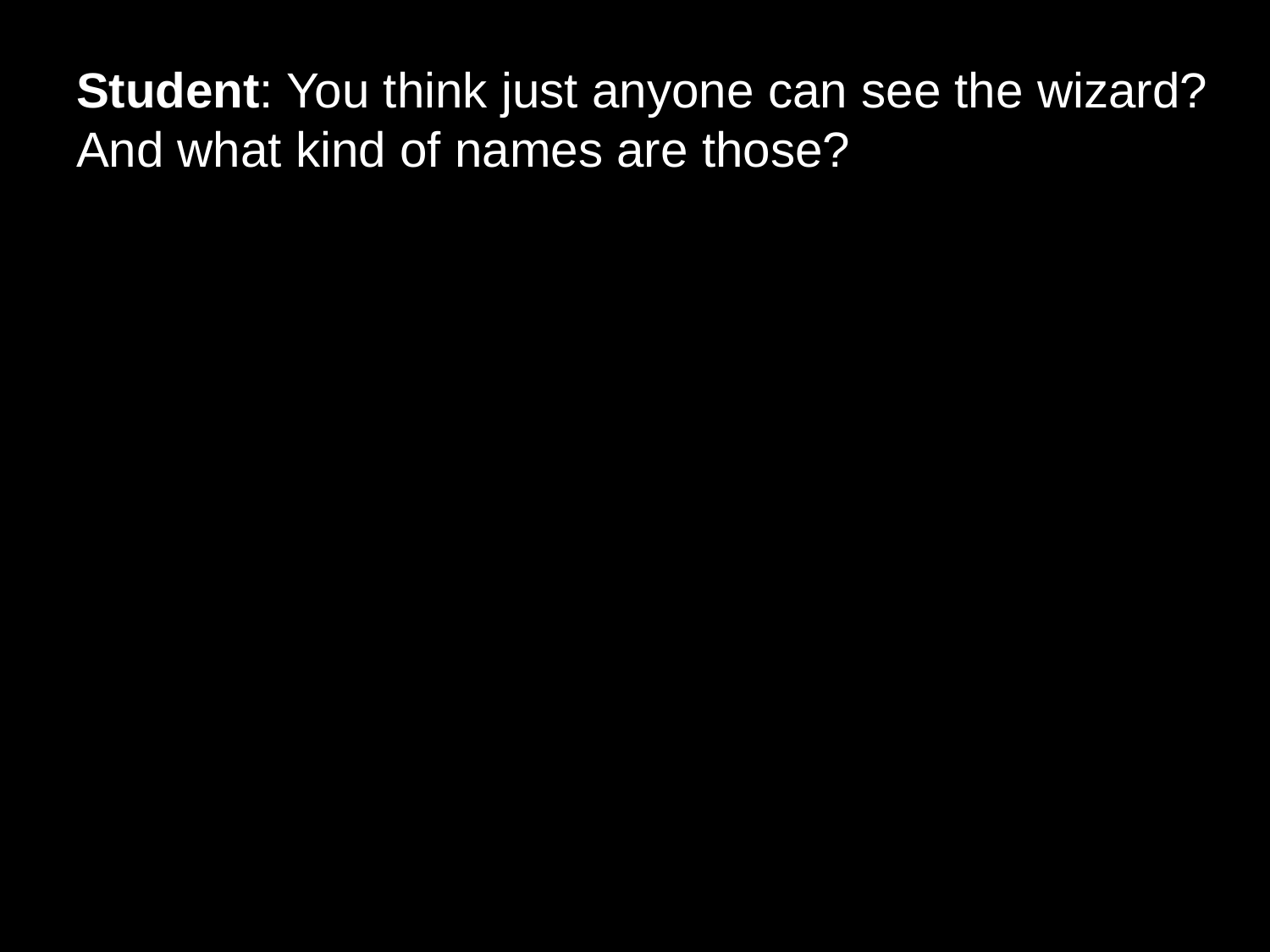

# Student: You think just anyone can see the wizard? And what kind of names are those?